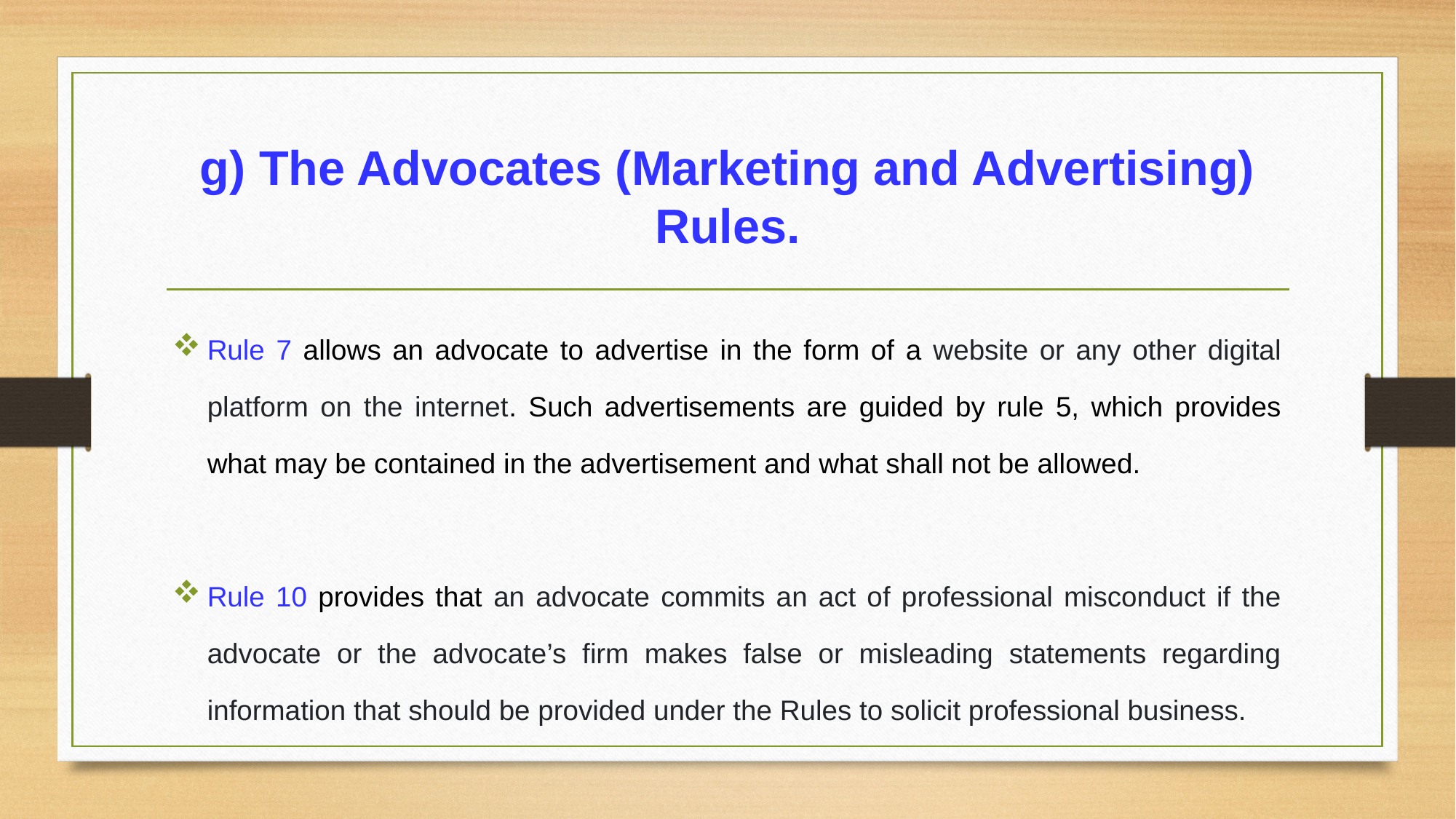

# g) The Advocates (Marketing and Advertising) Rules.
Rule 7 allows an advocate to advertise in the form of a website or any other digital platform on the internet. Such advertisements are guided by rule 5, which provides what may be contained in the advertisement and what shall not be allowed.

Rule 10 provides that an advocate commits an act of professional misconduct if the advocate or the advocate’s firm makes false or misleading statements regarding information that should be provided under the Rules to solicit professional business.